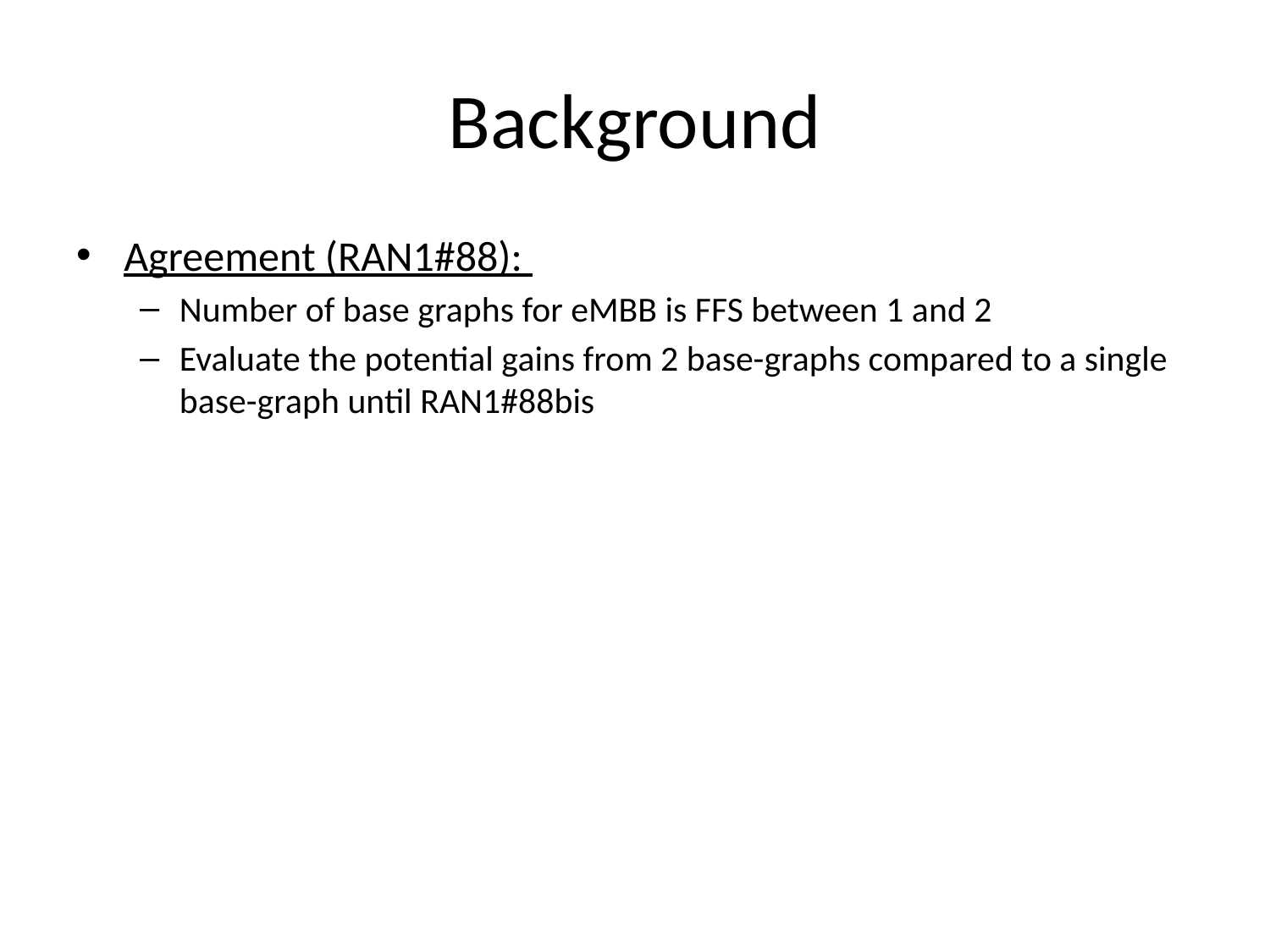

# Background
Agreement (RAN1#88):
Number of base graphs for eMBB is FFS between 1 and 2
Evaluate the potential gains from 2 base-graphs compared to a single base-graph until RAN1#88bis